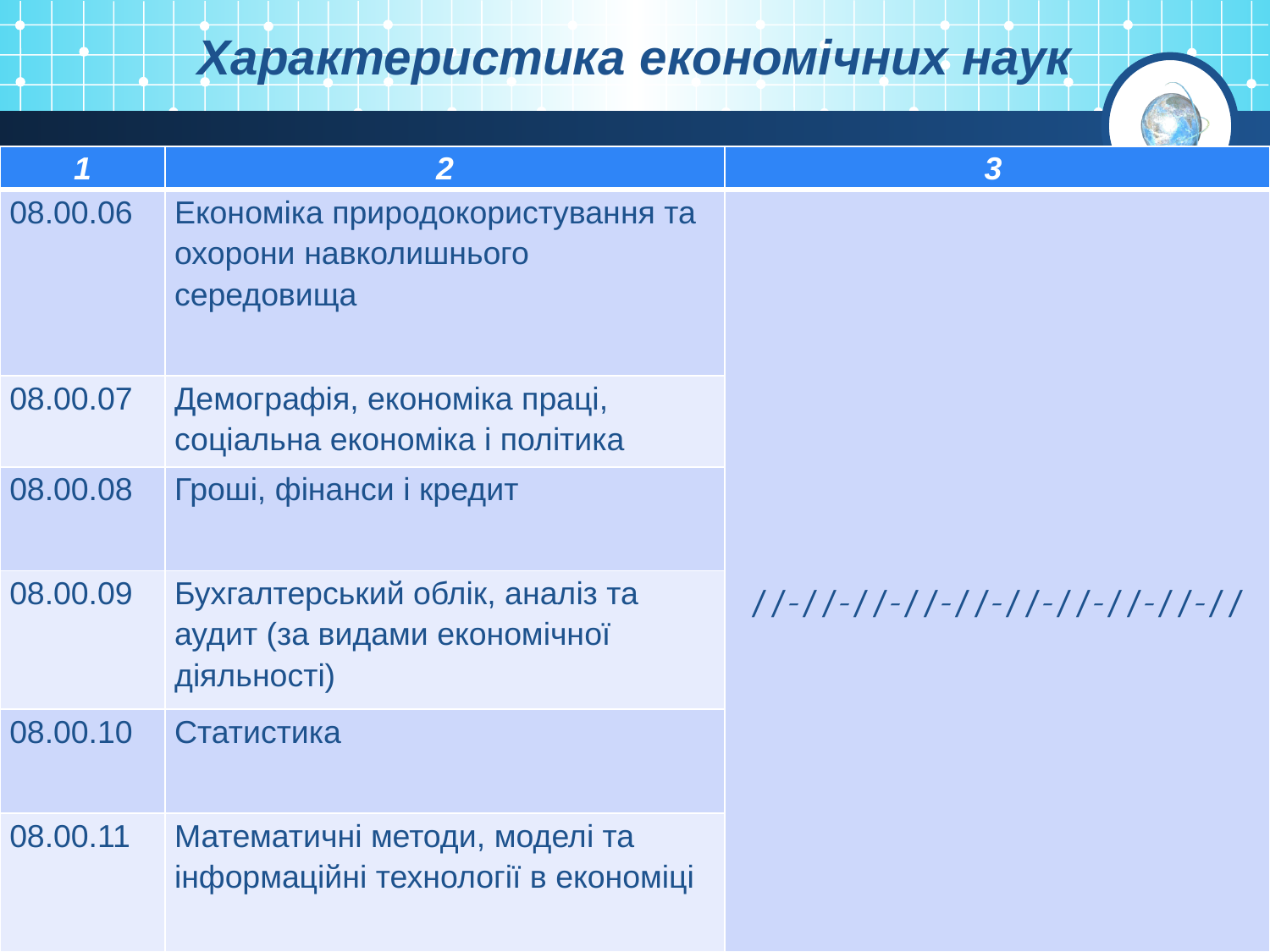

# Характеристика економічних наук
| 1 | 2 | 3 |
| --- | --- | --- |
| 08.00.06 | Економіка природокористування та охорони навколишнього середовища | //-//-//-//-//-//-//-//-//-// |
| 08.00.07 | Демографія, економіка праці, соціальна економіка і політика |  |
| 08.00.08 | Гроші, фінанси і кредит |  |
| 08.00.09 | Бухгалтерський облік, аналіз та аудит (за видами економічної діяльності) |  |
| 08.00.10 | Статистика |  |
| 08.00.11 | Математичні методи, моделі та інформаційні технології в економіці |  |